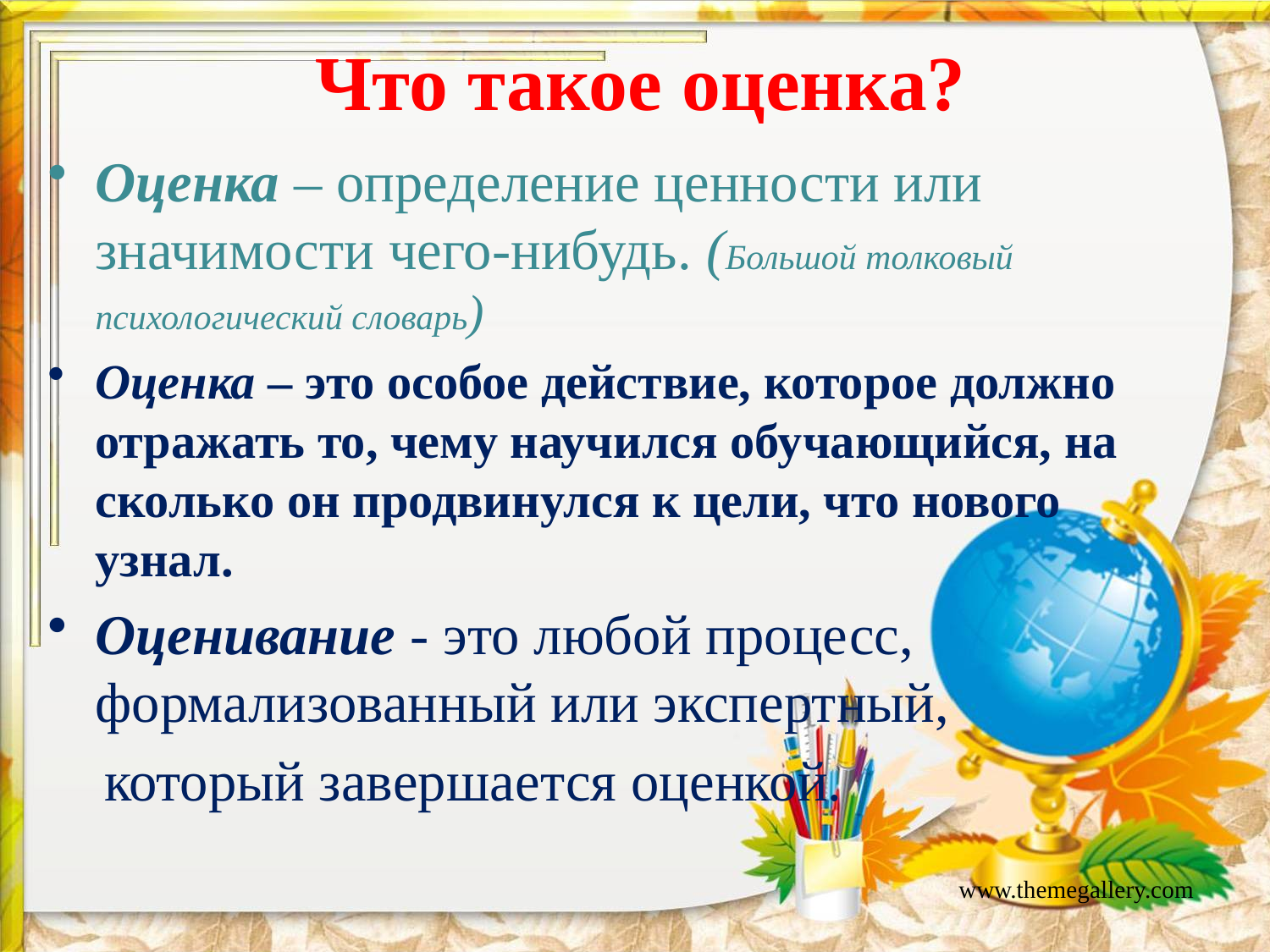

# Что такое оценка?
Оценка – определение ценности или значимости чего-нибудь. (Большой толковый психологический словарь)
Оценка – это особое действие, которое должно отражать то, чему научился обучающийся, на сколько он продвинулся к цели, что нового узнал.
Оценивание - это любой процесс, формализованный или экспертный,
    который завершается оценкой.
www.themegallery.com